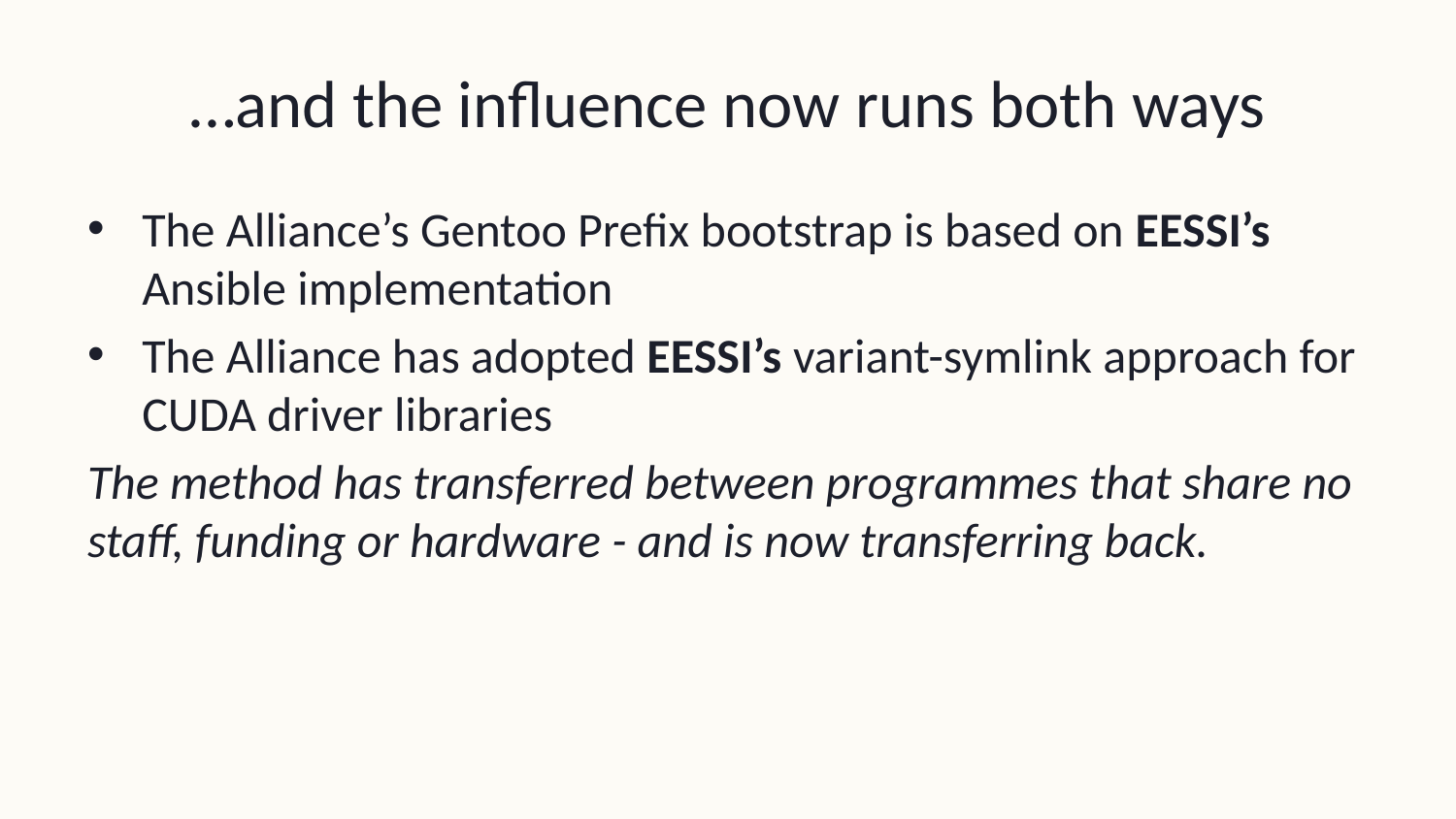

# …and the influence now runs both ways
The Alliance’s Gentoo Prefix bootstrap is based on EESSI’s Ansible implementation
The Alliance has adopted EESSI’s variant-symlink approach for CUDA driver libraries
The method has transferred between programmes that share no staff, funding or hardware - and is now transferring back.